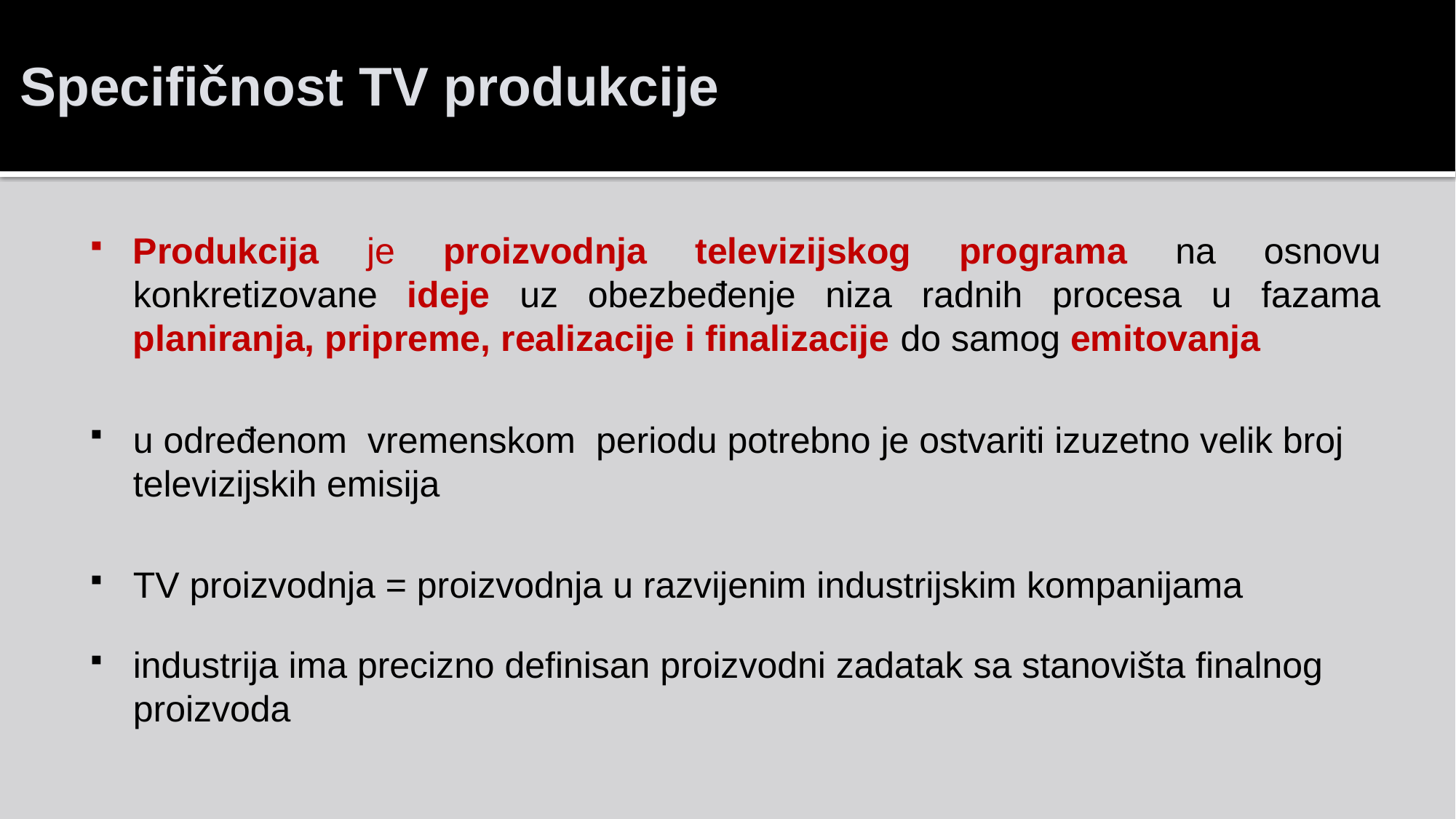

# Specifičnost TV produkcije

Produkcija je proizvodnja televizijskog programa na osnovu konkretizovane ideje uz obezbeđenje niza radnih procesa u fazama planiranja, pripreme, realizacije i finalizacije do samog emitovanja

u određenom  vremenskom  periodu potrebno je ostvariti izuzetno velik broj televizijskih emisija

TV proizvodnja = proizvodnja u razvijenim industrijskim kompanijama

industrija ima precizno definisan proizvodni zadatak sa stanovišta finalnog proizvoda